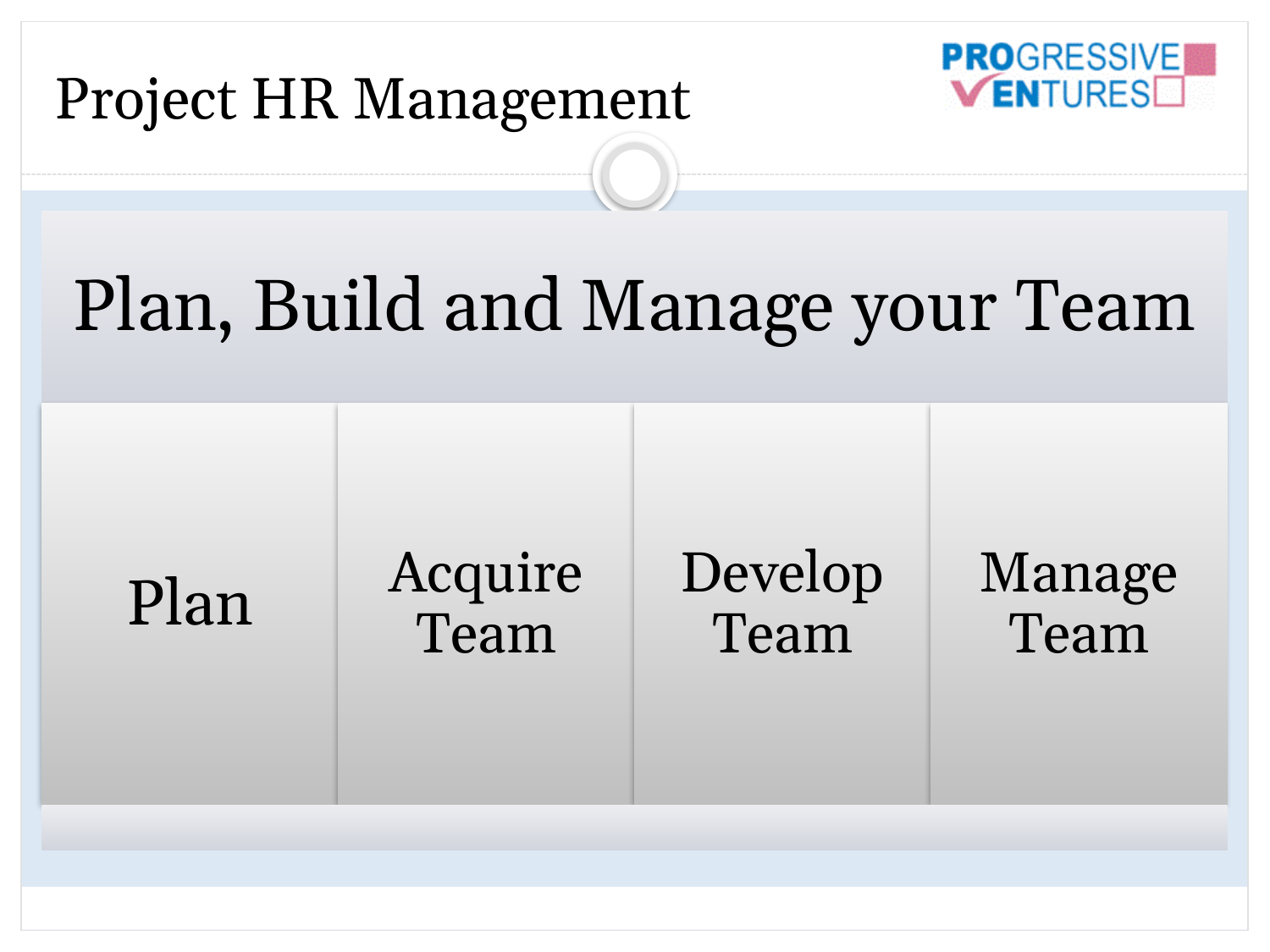

# Project HR Management
Plan, Build and Manage your Team
Plan
Acquire Team
Develop Team
Manage Team